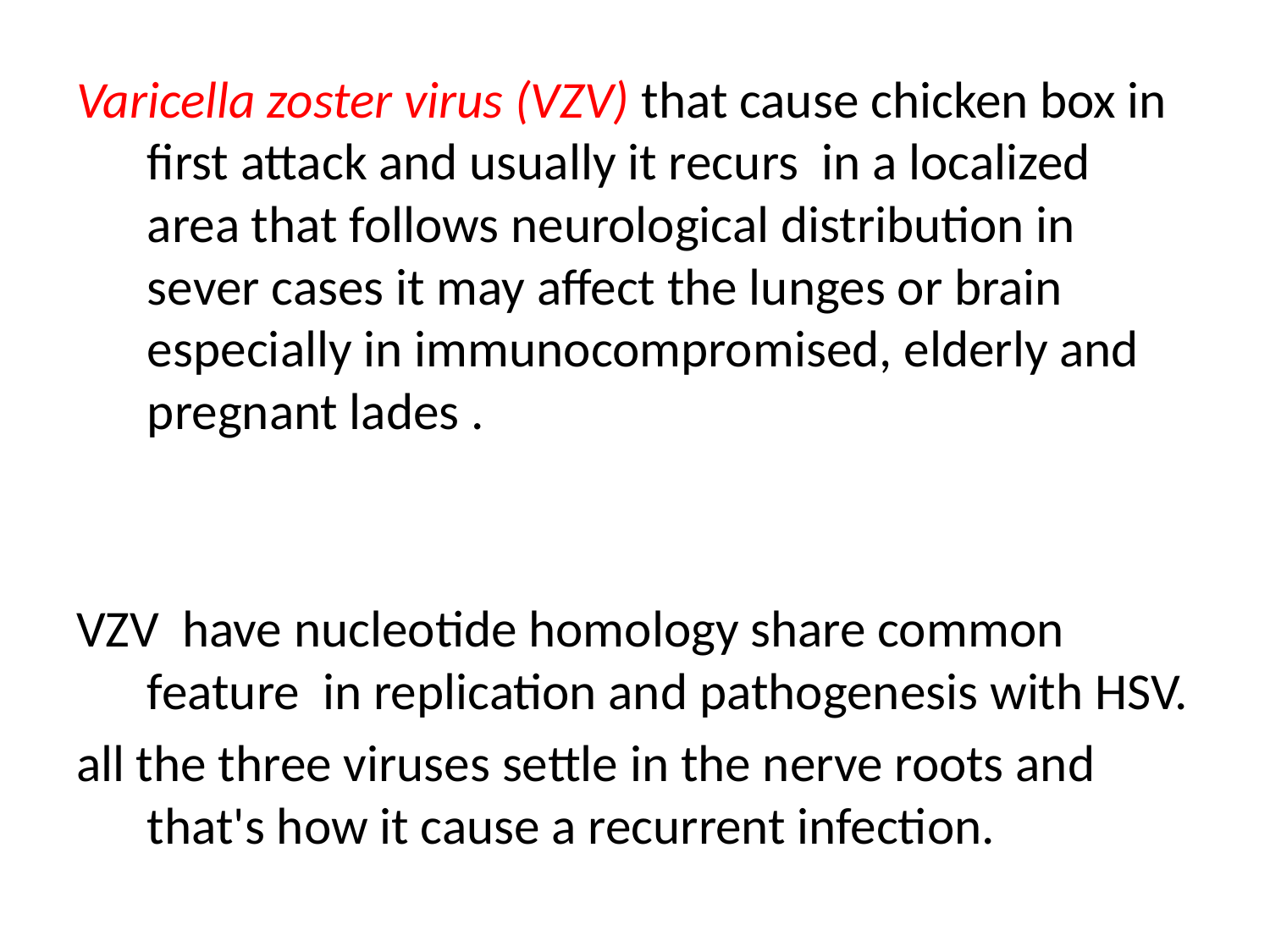

Varicella zoster virus (VZV) that cause chicken box in first attack and usually it recurs  in a localized area that follows neurological distribution in sever cases it may affect the lunges or brain especially in immunocompromised, elderly and pregnant lades .

VZV  have nucleotide homology share common feature  in replication and pathogenesis with HSV.
all the three viruses settle in the nerve roots and that's how it cause a recurrent infection.